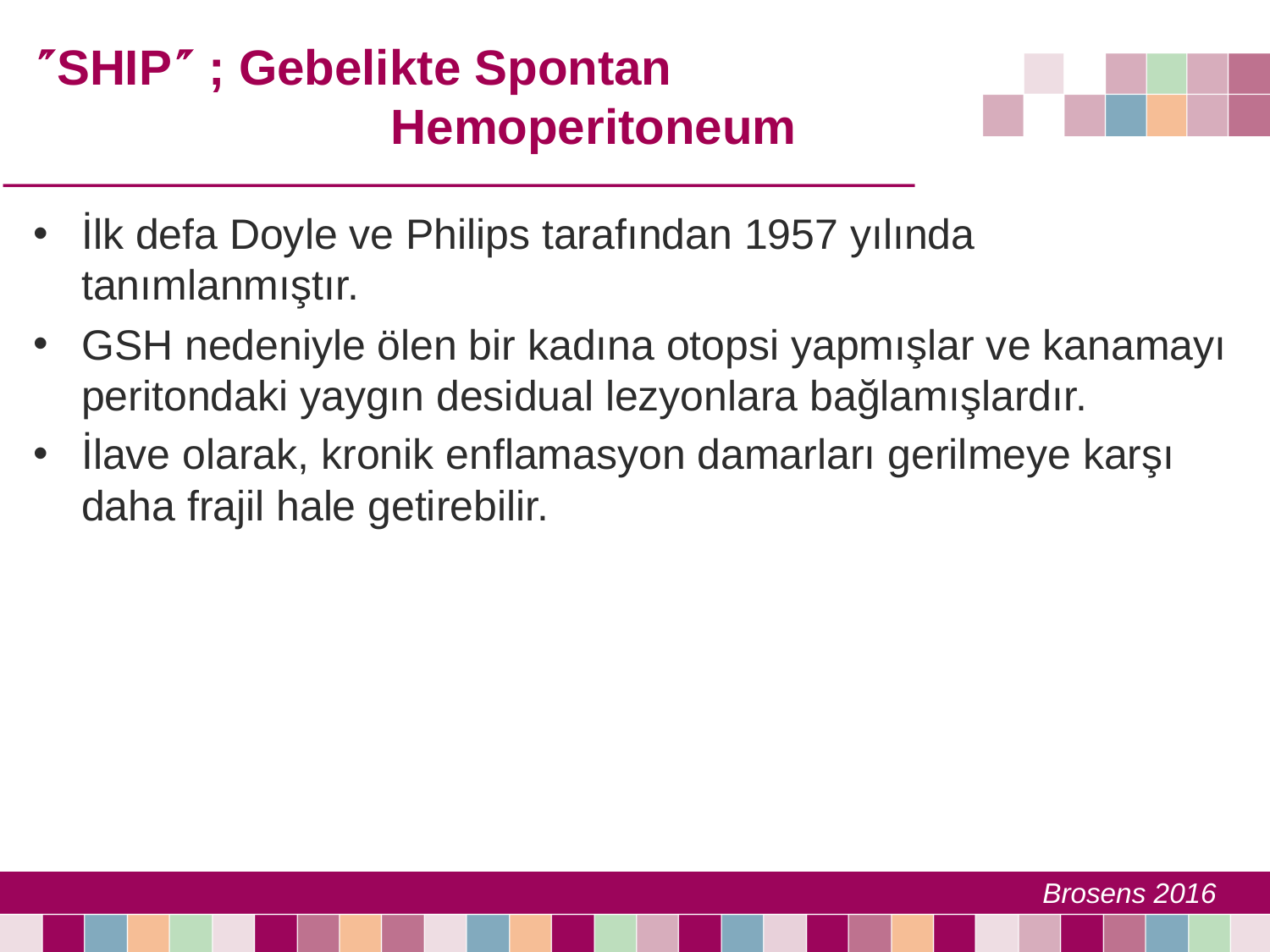

# ″SHIP″ ; Gebelikte Spontan Hemoperitoneum
İlk defa Doyle ve Philips tarafından 1957 yılında tanımlanmıştır.
GSH nedeniyle ölen bir kadına otopsi yapmışlar ve kanamayı peritondaki yaygın desidual lezyonlara bağlamışlardır.
İlave olarak, kronik enflamasyon damarları gerilmeye karşı daha frajil hale getirebilir.
Brosens 2016